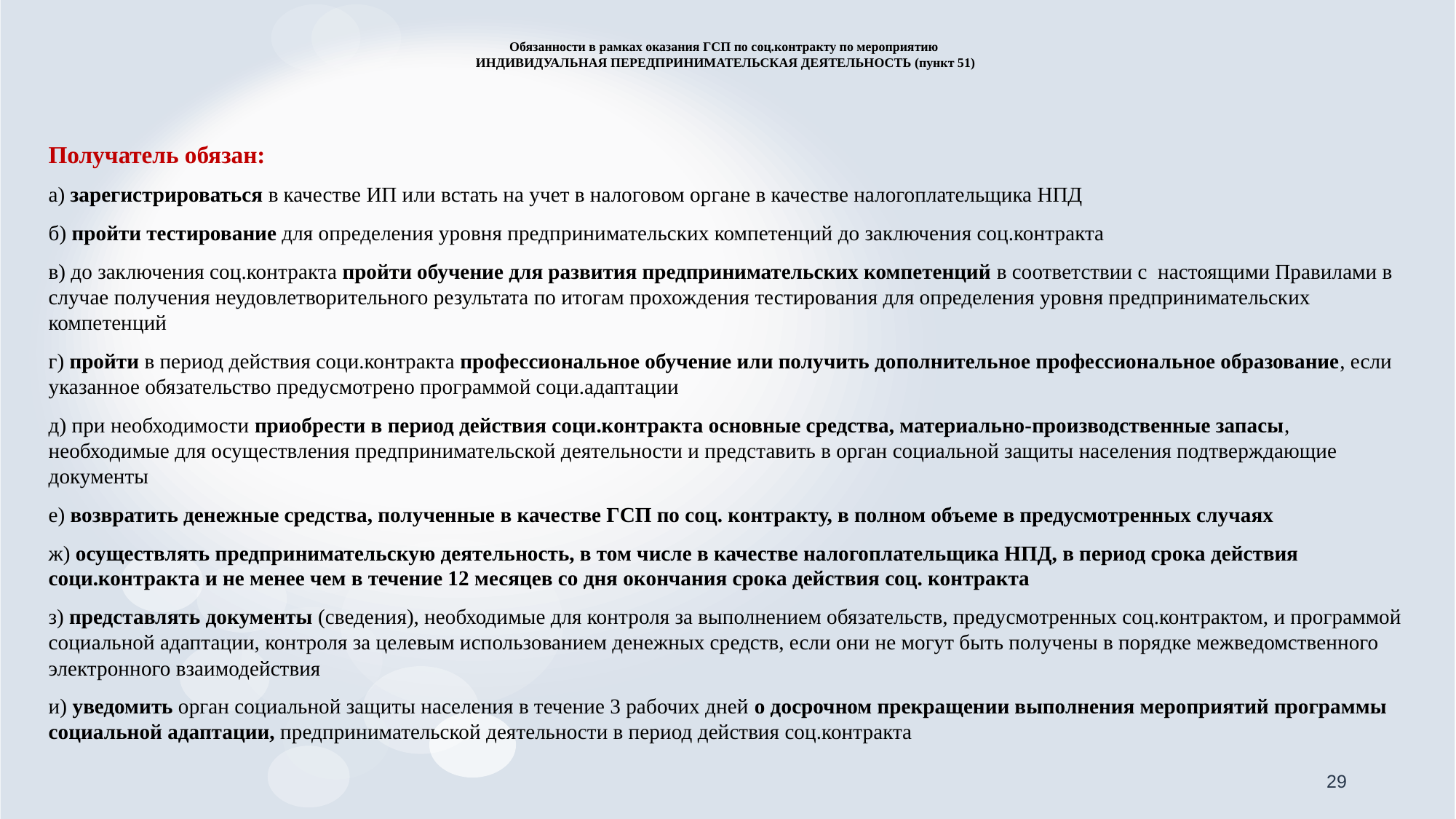

# Обязанности в рамках оказания ГСП по соц.контракту по мероприятию ИНДИВИДУАЛЬНАЯ ПЕРЕДПРИНИМАТЕЛЬСКАЯ ДЕЯТЕЛЬНОСТЬ (пункт 51)

Получатель обязан:
а) зарегистрироваться в качестве ИП или встать на учет в налоговом органе в качестве налогоплательщика НПД
б) пройти тестирование для определения уровня предпринимательских компетенций до заключения соц.контракта
в) до заключения соц.контракта пройти обучение для развития предпринимательских компетенций в соответствии с  настоящими Правилами в случае получения неудовлетворительного результата по итогам прохождения тестирования для определения уровня предпринимательских компетенций
г) пройти в период действия соци.контракта профессиональное обучение или получить дополнительное профессиональное образование, если указанное обязательство предусмотрено программой соци.адаптации
д) при необходимости приобрести в период действия соци.контракта основные средства, материально-производственные запасы, необходимые для осуществления предпринимательской деятельности и представить в орган социальной защиты населения подтверждающие документы
е) возвратить денежные средства, полученные в качестве ГСП по соц. контракту, в полном объеме в предусмотренных случаях
ж) осуществлять предпринимательскую деятельность, в том числе в качестве налогоплательщика НПД, в период срока действия соци.контракта и не менее чем в течение 12 месяцев со дня окончания срока действия соц. контракта
з) представлять документы (сведения), необходимые для контроля за выполнением обязательств, предусмотренных соц.контрактом, и программой социальной адаптации, контроля за целевым использованием денежных средств, если они не могут быть получены в порядке межведомственного электронного взаимодействия
и) уведомить орган социальной защиты населения в течение 3 рабочих дней о досрочном прекращении выполнения мероприятий программы социальной адаптации, предпринимательской деятельности в период действия соц.контракта
29